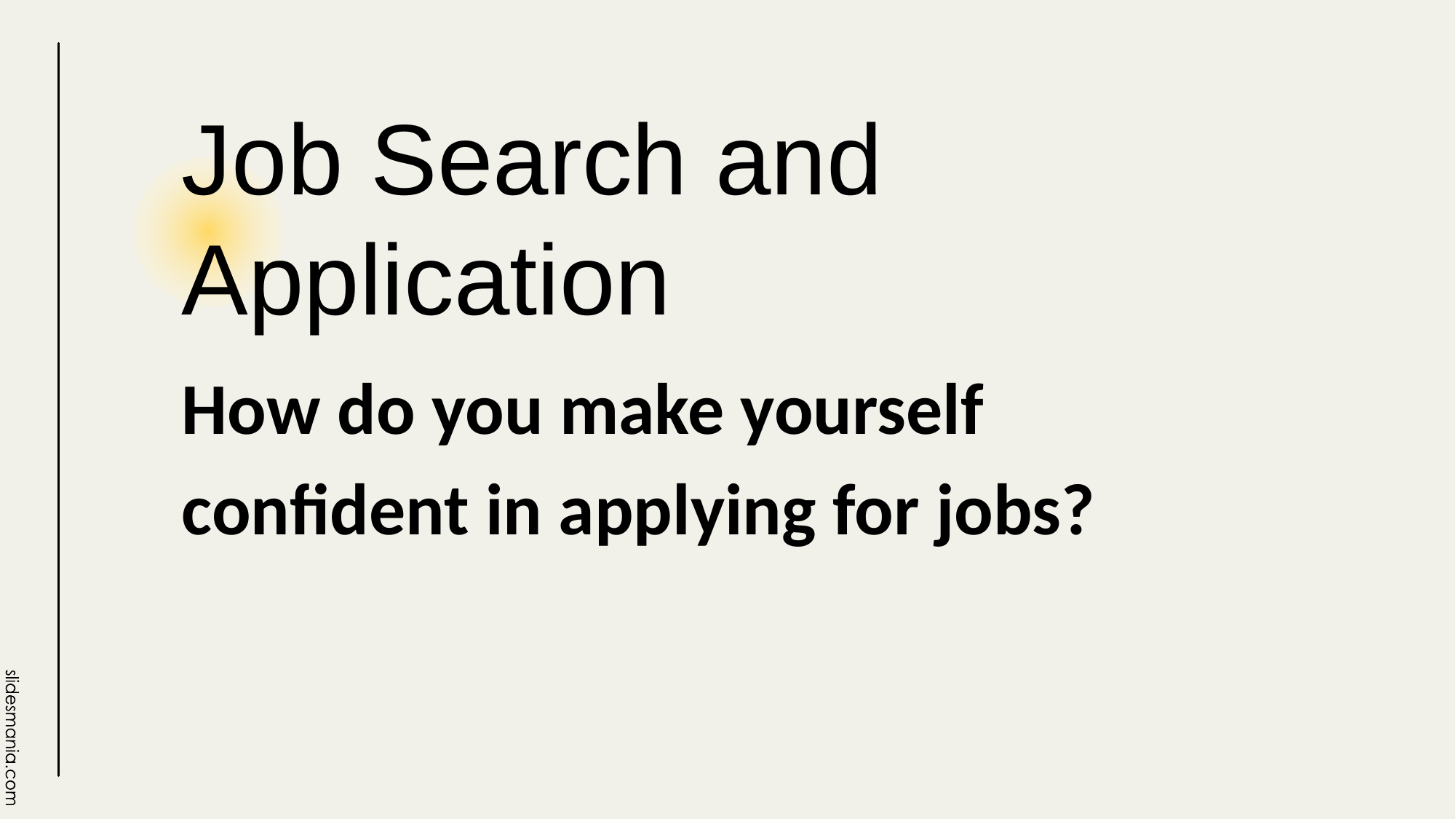

# Job Search and Application

How do you make yourself confident in applying for jobs?